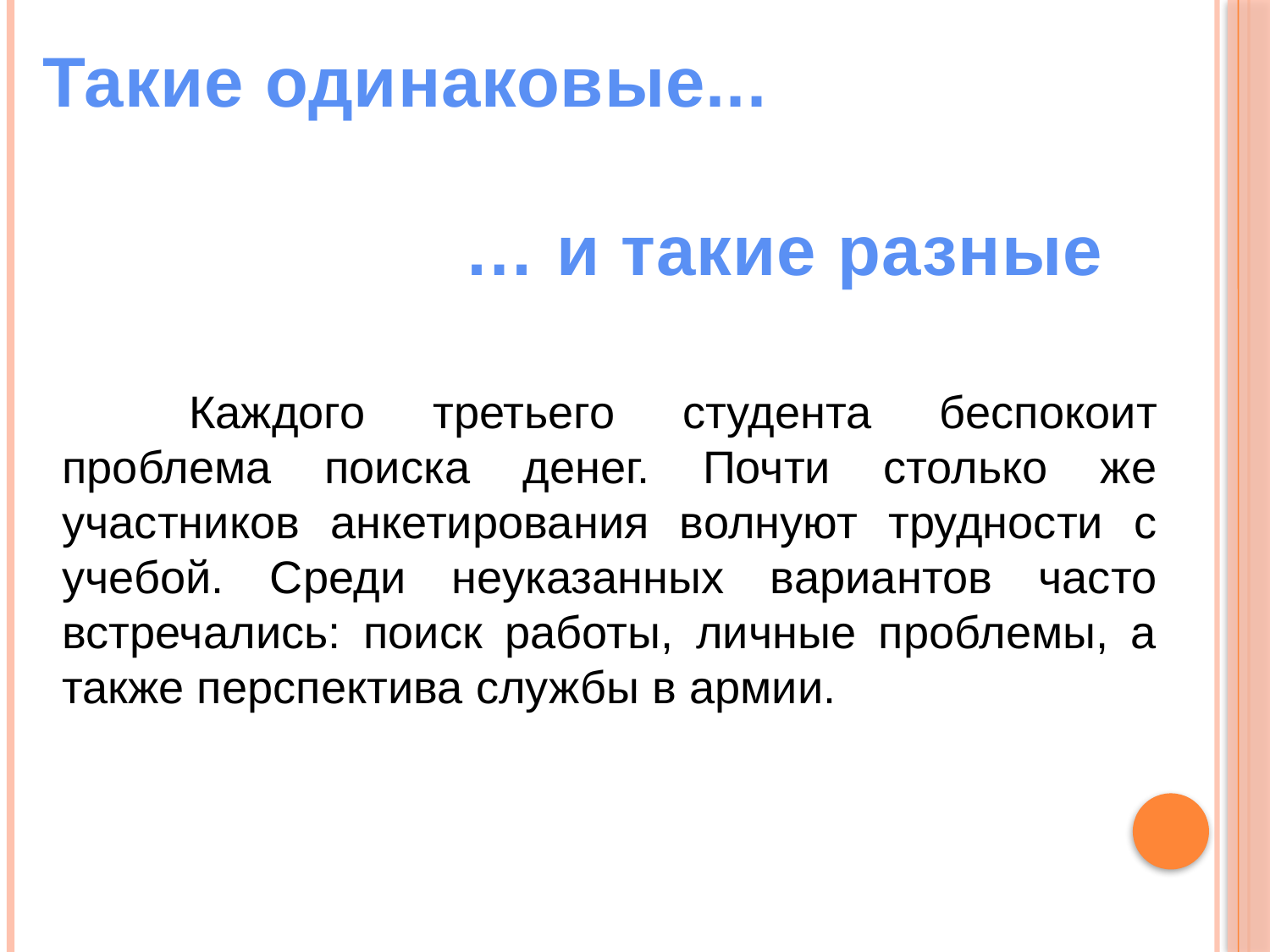

Такие одинаковые...

			  … и такие разные
	Каждого третьего студента беспокоит проблема поиска денег. Почти столько же участников анкетирования волнуют трудности с учебой. Среди неуказанных вариантов часто встречались: поиск работы, личные проблемы, а также перспектива службы в армии.